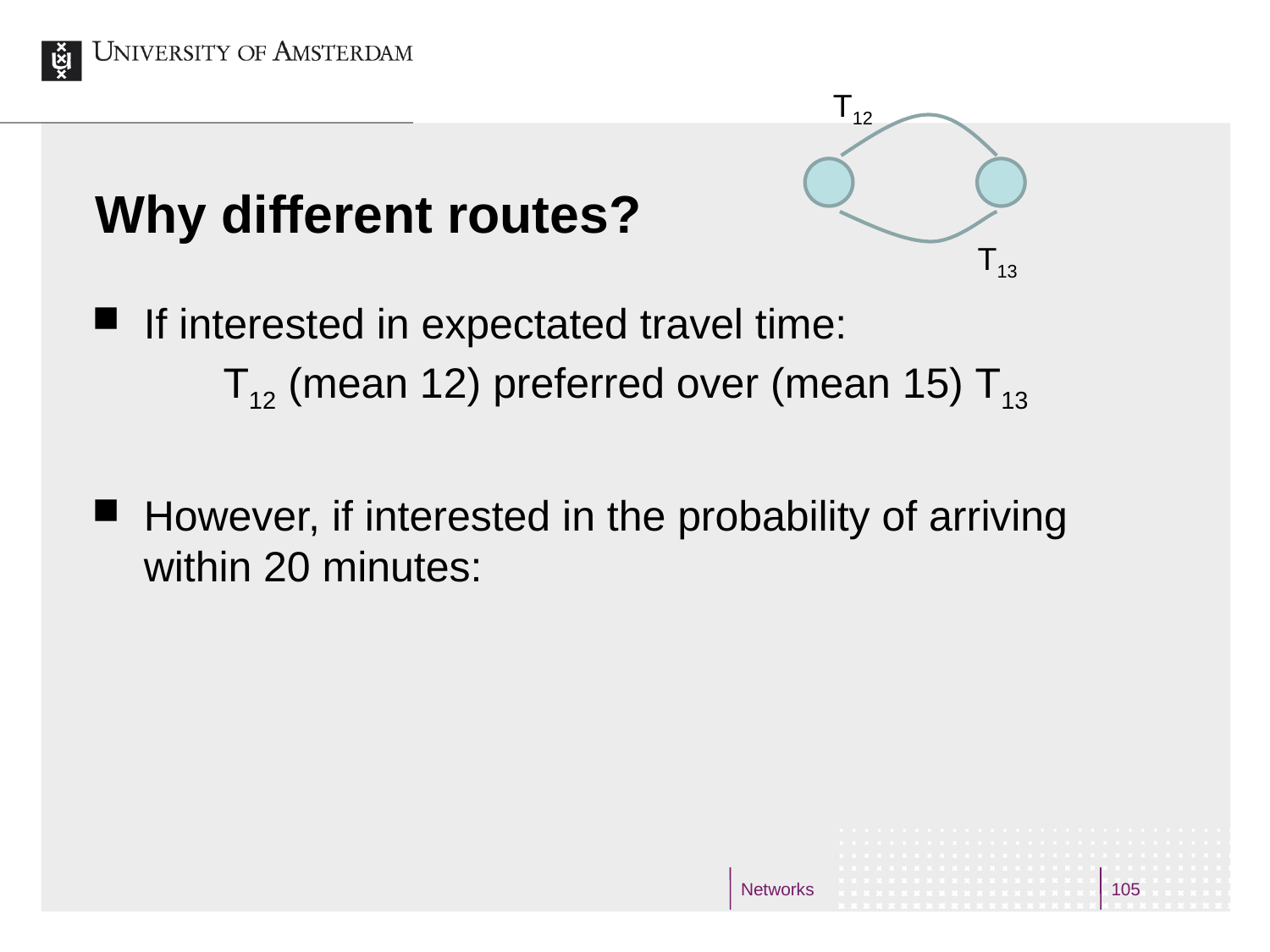

T12

# Why different routes?

T13
If interested in expectated travel time:
	T12 (mean 12) preferred over (mean 15) T13

However, if interested in the probability of arriving within 20 minutes:

Networks
105